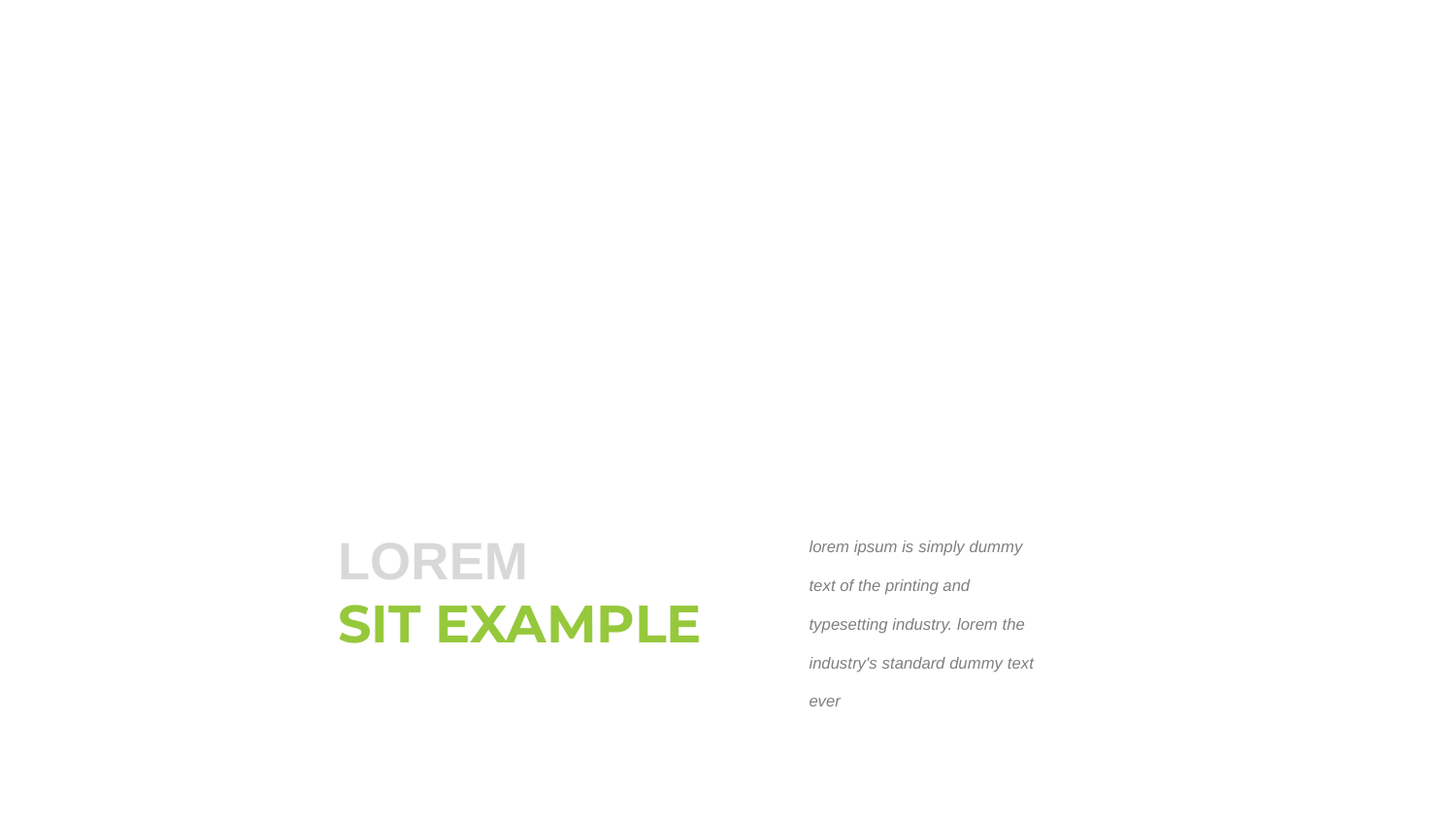

lorem ipsum is simply dummy text of the printing and typesetting industry. lorem the industry's standard dummy text ever
LOREM
SIT EXAMPLE